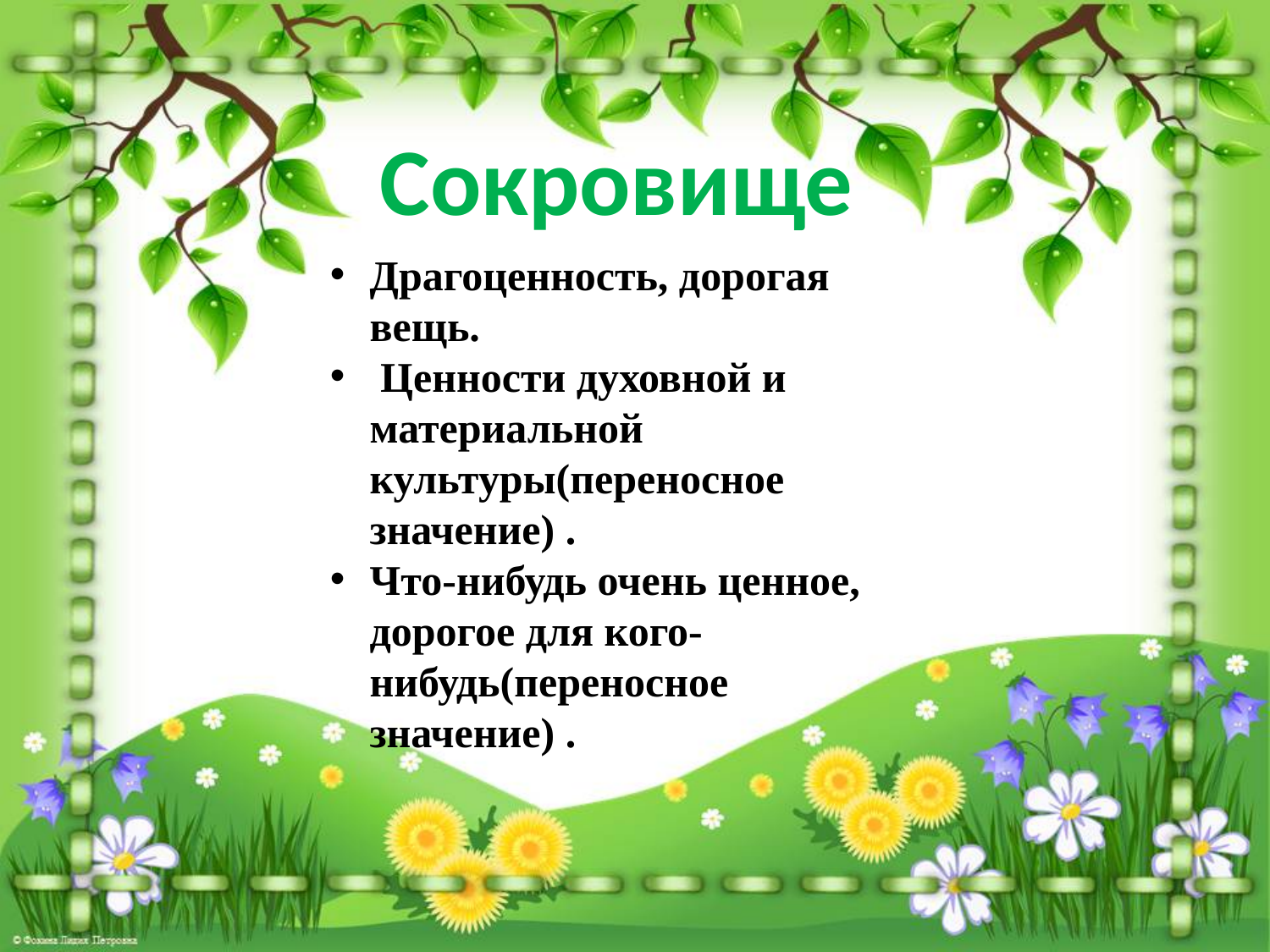

Сокровище
Драгоценность, дорогая вещь.
 Ценности духовной и материальной культуры(переносное значение) .
Что-нибудь очень ценное, дорогое для кого-нибудь(переносное значение) .